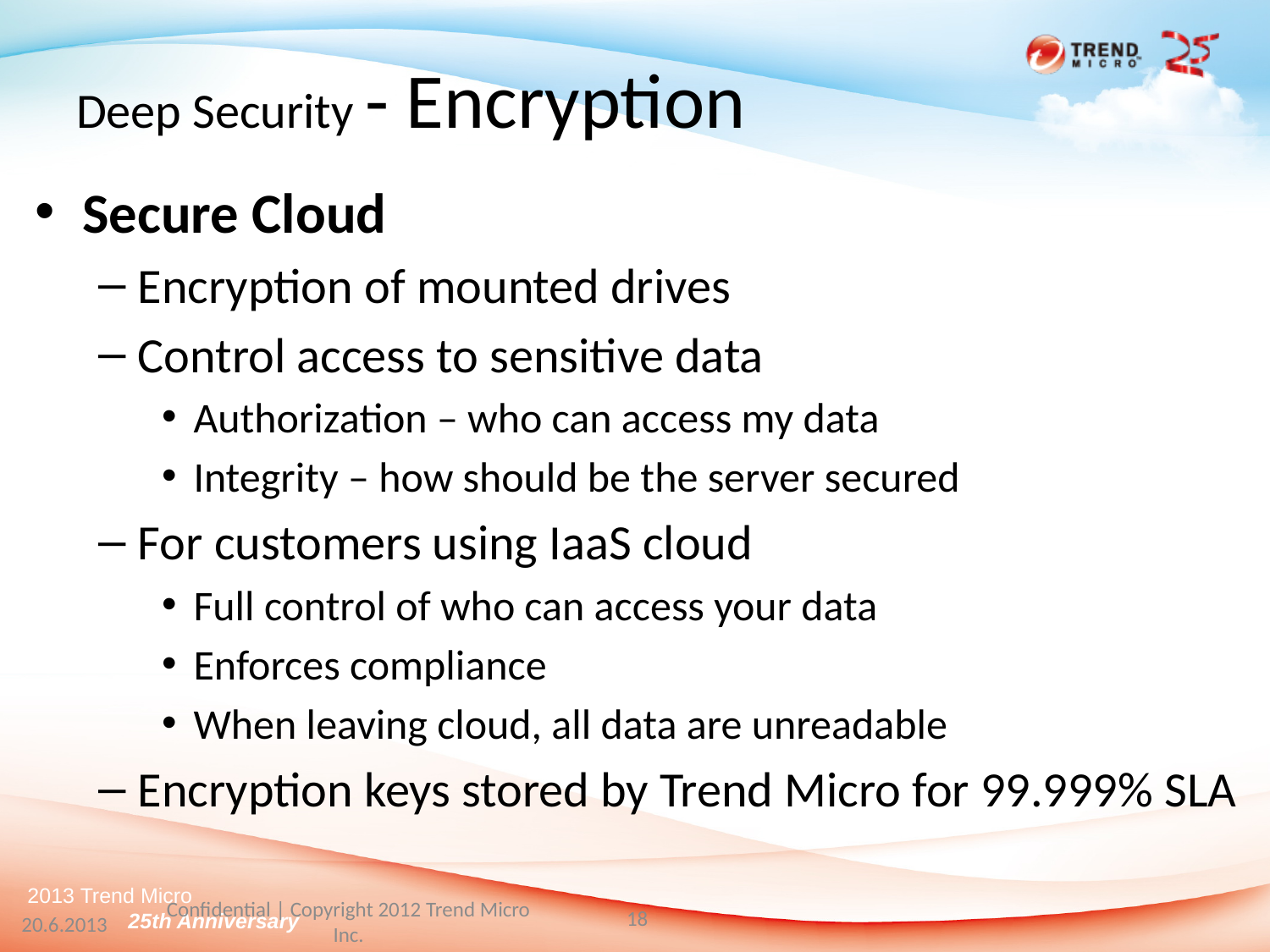

# Deep Security - Encryption
Secure Cloud
Encryption of mounted drives
Control access to sensitive data
Authorization – who can access my data
Integrity – how should be the server secured
For customers using IaaS cloud
Full control of who can access your data
Enforces compliance
When leaving cloud, all data are unreadable
Encryption keys stored by Trend Micro for 99.999% SLA

18
20.6.2013
Confidential | Copyright 2012 Trend Micro Inc.